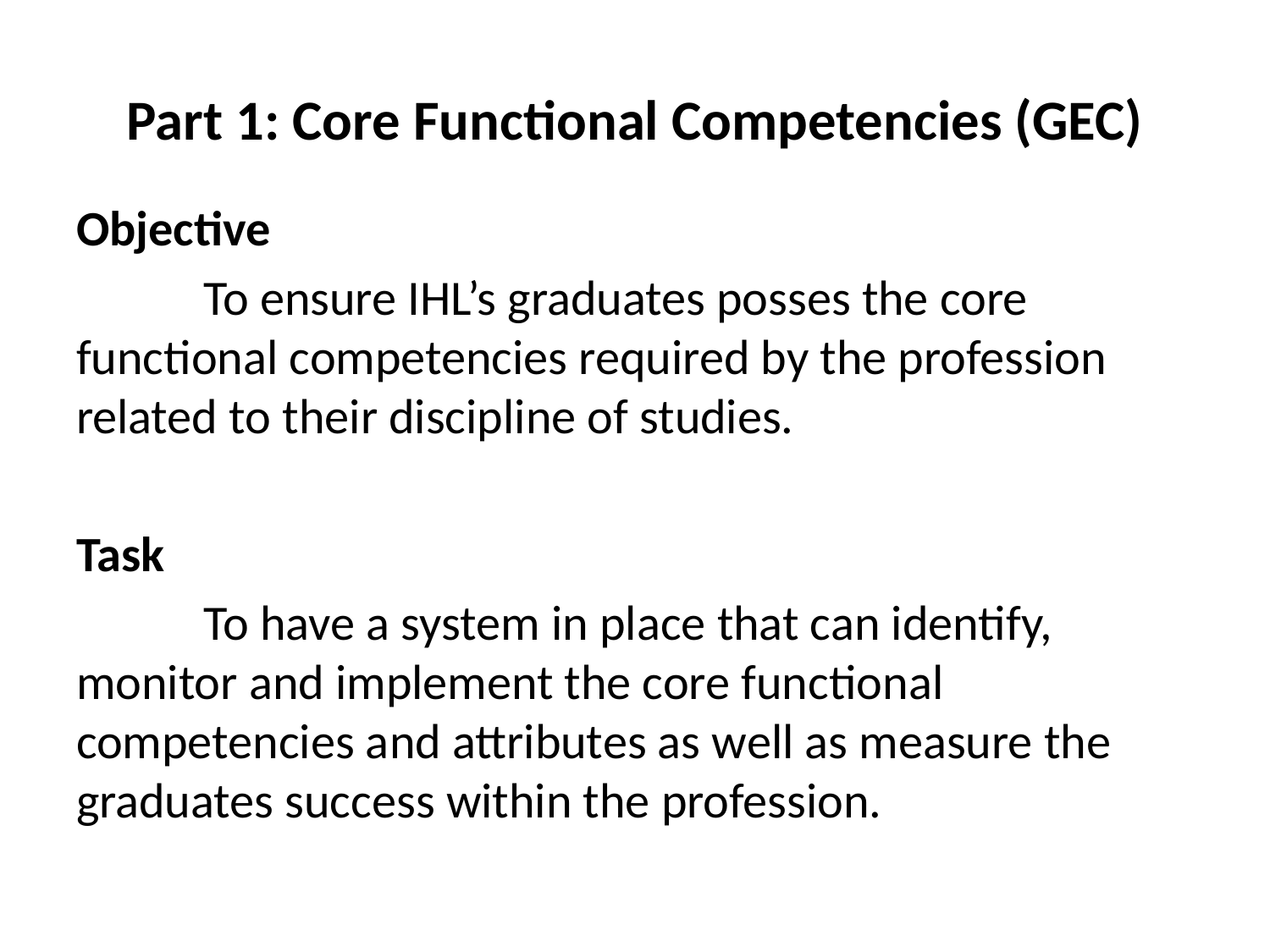

# Part 1: Core Functional Competencies (GEC)
Objective
	To ensure IHL’s graduates posses the core functional competencies required by the profession related to their discipline of studies.

Task
	To have a system in place that can identify, monitor and implement the core functional competencies and attributes as well as measure the graduates success within the profession.